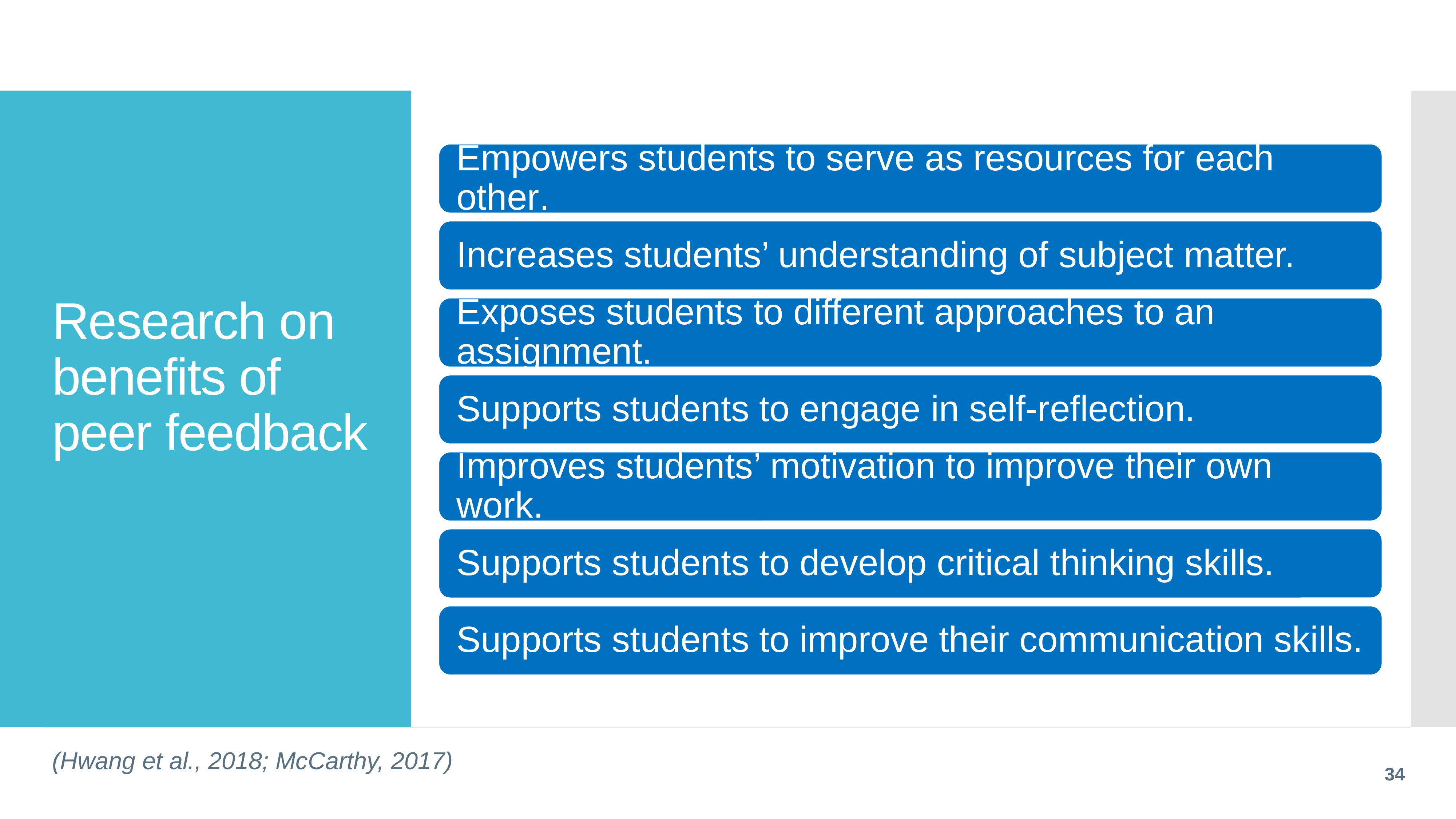

Empowers students to serve as resources for each other.
Increases students’ understanding of subject matter.
Exposes students to different approaches to an assignment.
Supports students to engage in self-reflection.
Improves students’ motivation to improve their own work.
Supports students to develop critical thinking skills.
Supports students to improve their communication skills.
# Research on benefits of peer feedback
(Hwang et al., 2018; McCarthy, 2017)
34